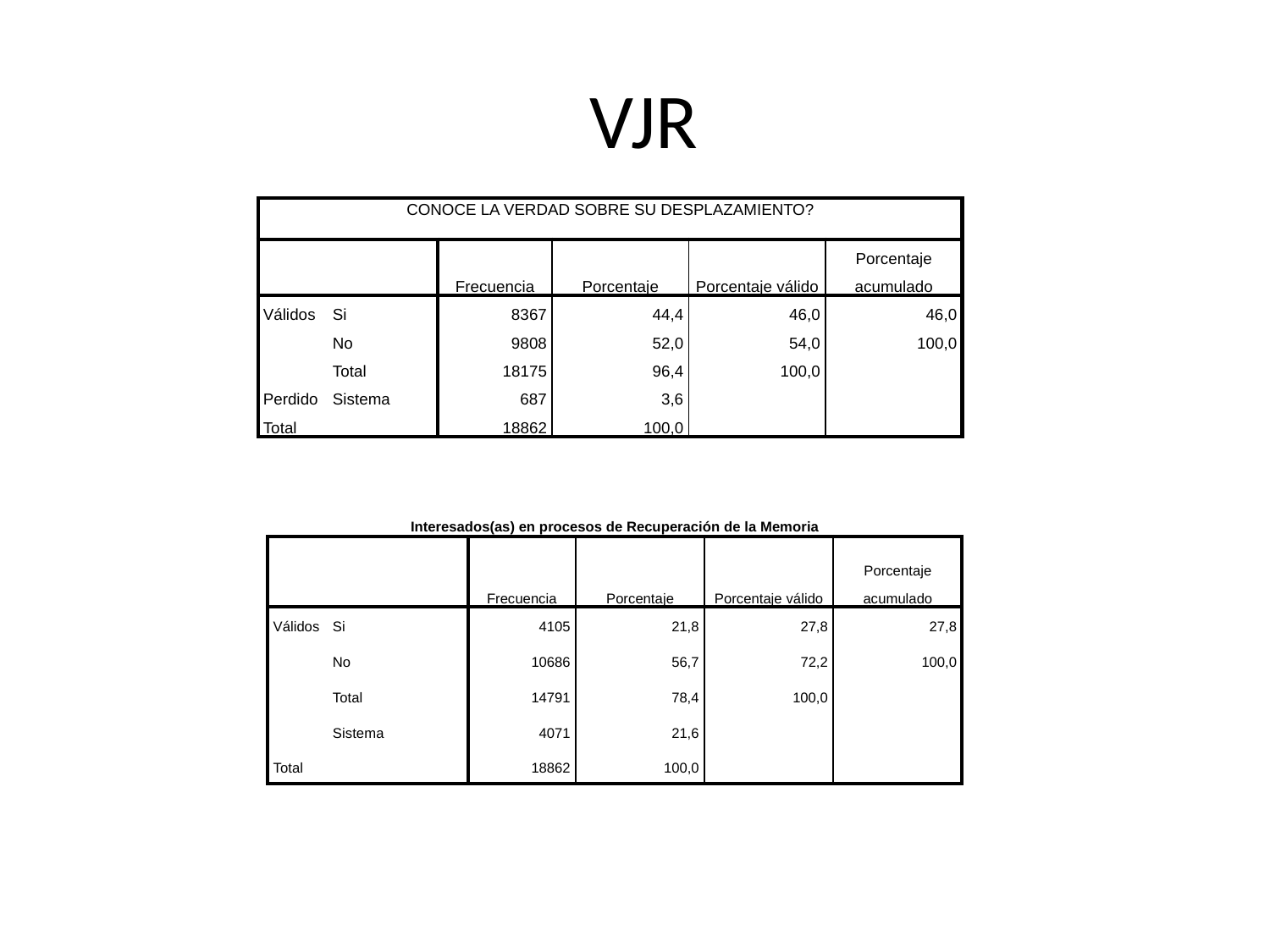

# VJR
| CONOCE LA VERDAD SOBRE SU DESPLAZAMIENTO? |  |  |  |  |  |
| --- | --- | --- | --- | --- | --- |
|  |  | Frecuencia | Porcentaje | Porcentaje válido | Porcentaje acumulado |
| Válidos | Si | 8367 | 44,4 | 46,0 | 46,0 |
|  | No | 9808 | 52,0 | 54,0 | 100,0 |
|  | Total | 18175 | 96,4 | 100,0 |  |
| Perdido | Sistema | 687 | 3,6 |  |  |
| Total |  | 18862 | 100,0 |  |  |
| Interesados(as) en procesos de Recuperación de la Memoria |  |  |  |  |  |
| --- | --- | --- | --- | --- | --- |
|  |  | Frecuencia | Porcentaje | Porcentaje válido | Porcentaje acumulado |
| Válidos | Si | 4105 | 21,8 | 27,8 | 27,8 |
|  | No | 10686 | 56,7 | 72,2 | 100,0 |
|  | Total | 14791 | 78,4 | 100,0 |  |
|  | Sistema | 4071 | 21,6 |  |  |
| Total |  | 18862 | 100,0 |  |  |